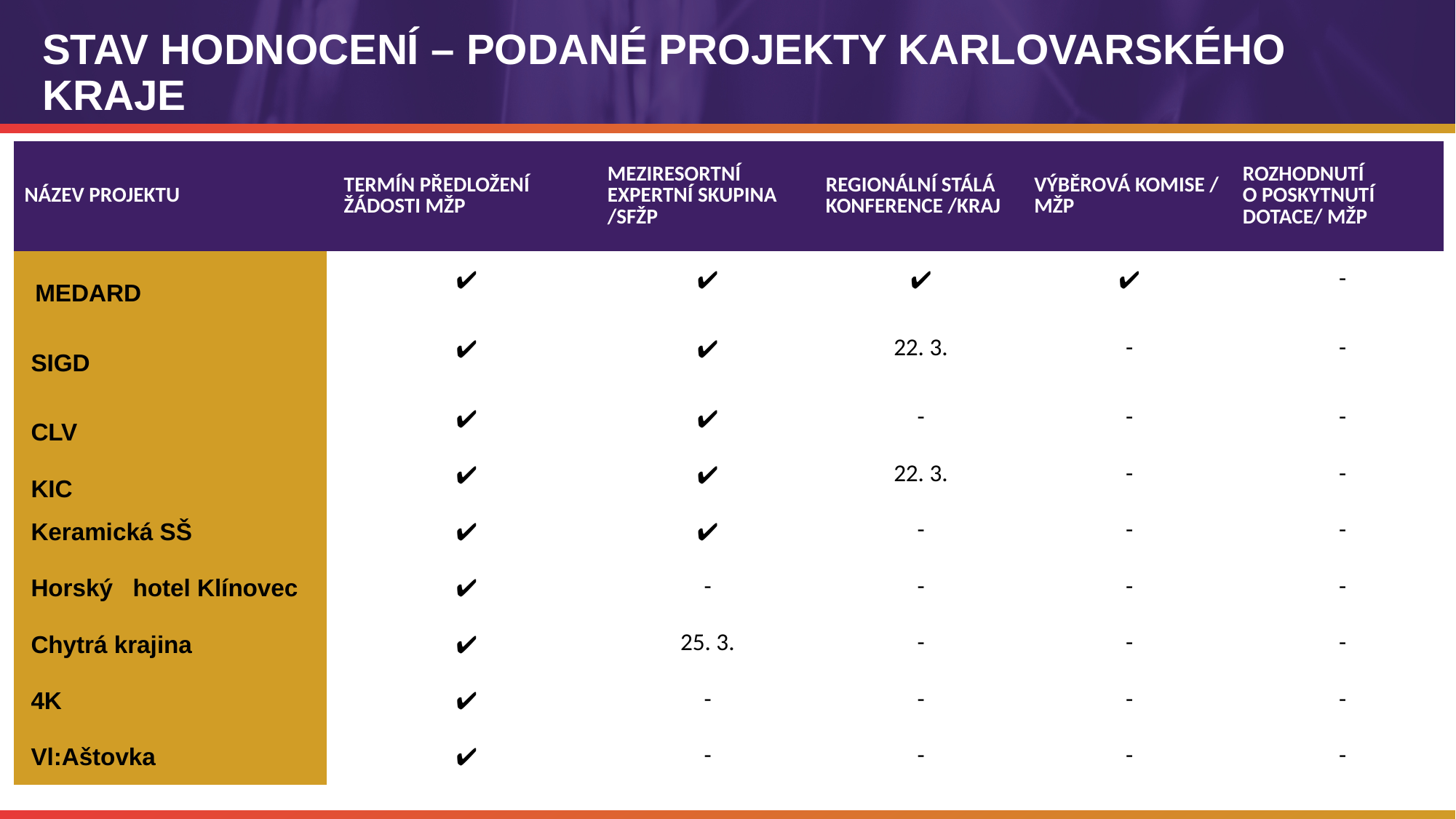

STAV HODNOCENÍ – PODANÉ PROJEKTY KARLOVARSKÉHO KRAJE
| NÁZEV PROJEKTU | TERMÍN PŘEDLOŽENÍ ŽÁDOSTI MŽP | MEZIRESORTNÍ EXPERTNÍ SKUPINA /SFŽP | REGIONÁLNÍ STÁLÁ KONFERENCE /KRAJ | VÝBĚROVÁ KOMISE / MŽP | ROZHODNUTÍ O POSKYTNUTÍ DOTACE/ MŽP |
| --- | --- | --- | --- | --- | --- |
| MEDARD | ✔ | ✔ | ✔ | ✔ | - |
| SIGD | ✔ | ✔ | 22. 3. | - | - |
| CLV | ✔ | ✔ | - | - | - |
| KIC | ✔ | ✔ | 22. 3. | - | - |
| Keramická SŠ | ✔ | ✔ | - | - | - |
| Horský hotel Klínovec | ✔ | - | - | - | - |
| Chytrá krajina | ✔ | 25. 3. | - | - | - |
| 4K | ✔ | - | - | - | - |
| Vl:Aštovka | ✔ | - | - | - | - |